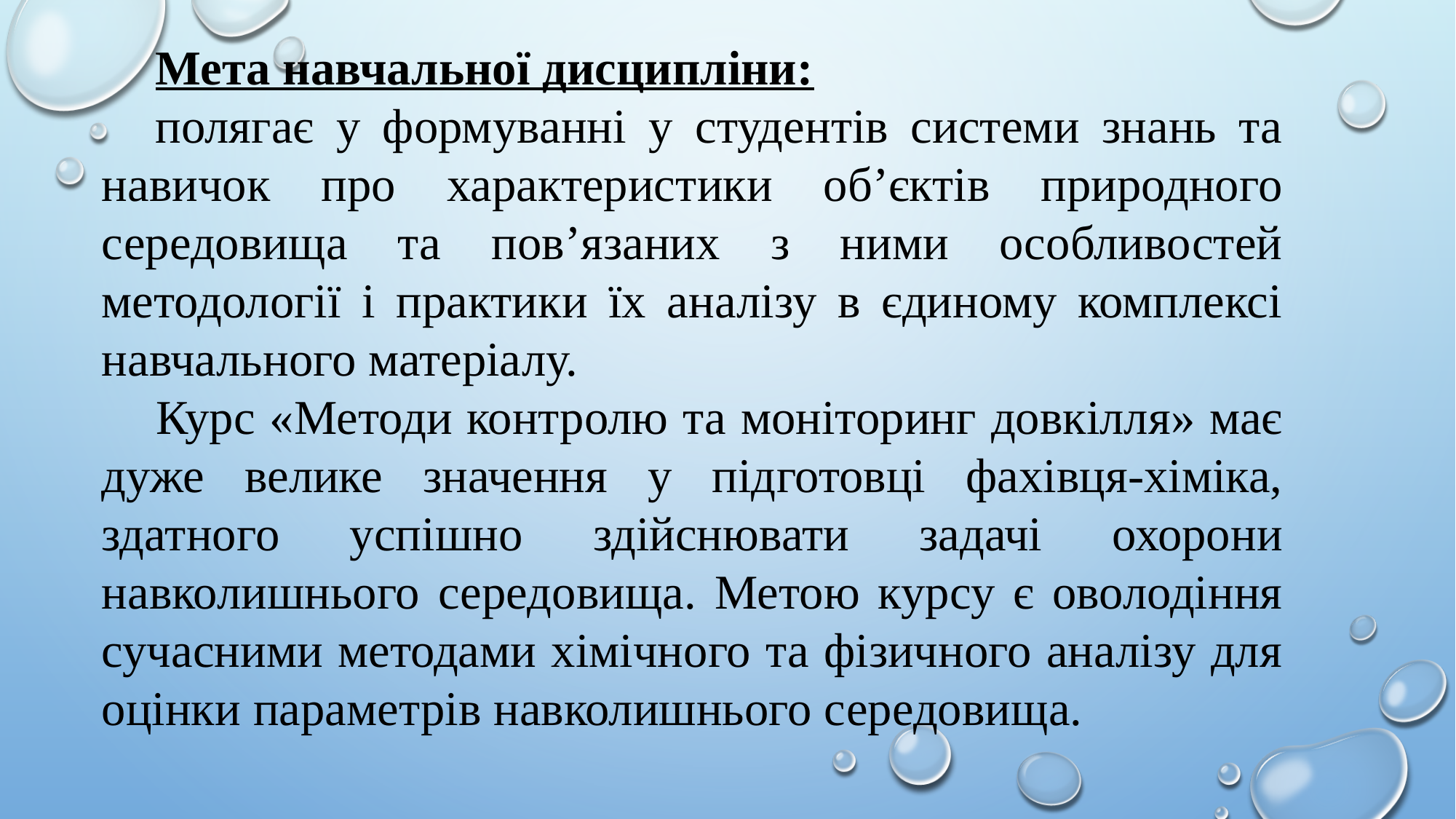

Мета навчальної дисципліни:
полягає у формуванні у студентів системи знань та навичок про характеристики об’єктів природного середовища та пов’язаних з ними особливостей методології і практики їх аналізу в єдиному комплексі навчального матеріалу.
Курс «Методи контролю та моніторинг довкілля» має дуже велике значення у підготовці фахівця-хіміка, здатного успішно здійснювати задачі охорони навколишнього середовища. Метою курсу є оволодіння сучасними методами хімічного та фізичного аналізу для оцінки параметрів навколишнього середовища.